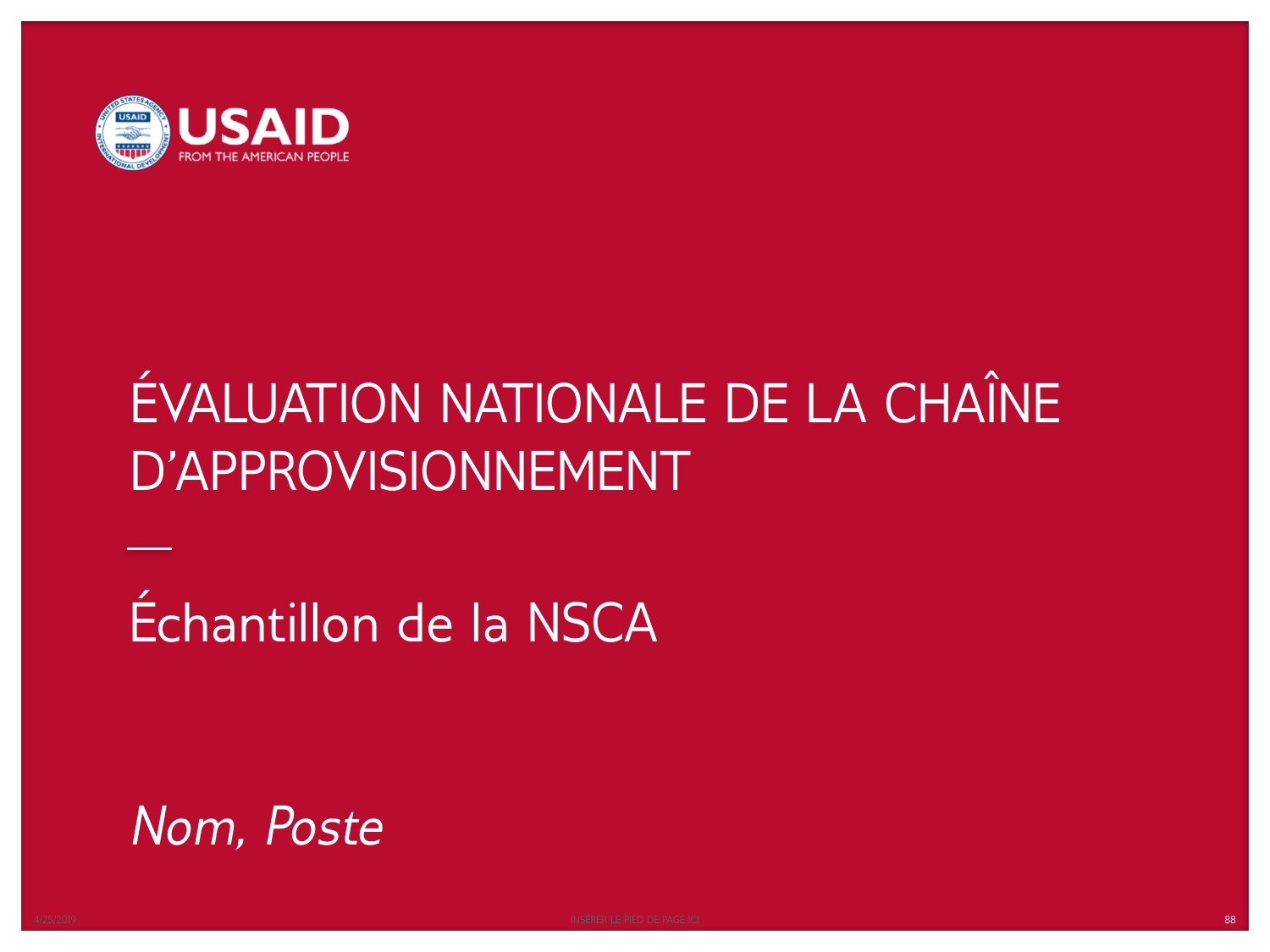

4/25/2019
INSÉRER LE PIED DE PAGE ICI
# Échantillon de la NSCA Nom, Poste
88